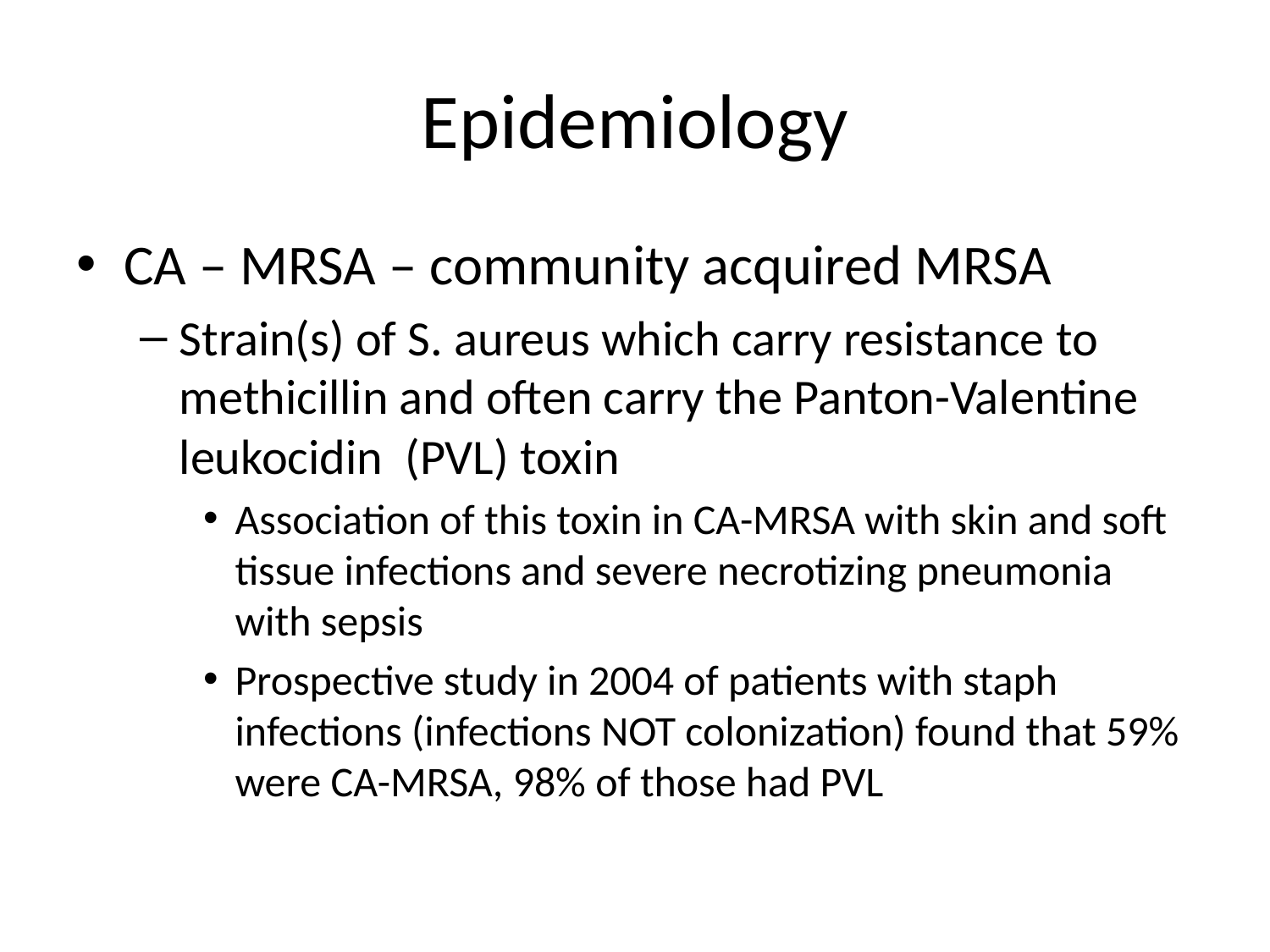

# Epidemiology
CA – MRSA – community acquired MRSA
Strain(s) of S. aureus which carry resistance to methicillin and often carry the Panton-Valentine leukocidin  (PVL) toxin
Association of this toxin in CA-MRSA with skin and soft tissue infections and severe necrotizing pneumonia with sepsis
Prospective study in 2004 of patients with staph infections (infections NOT colonization) found that 59% were CA-MRSA, 98% of those had PVL